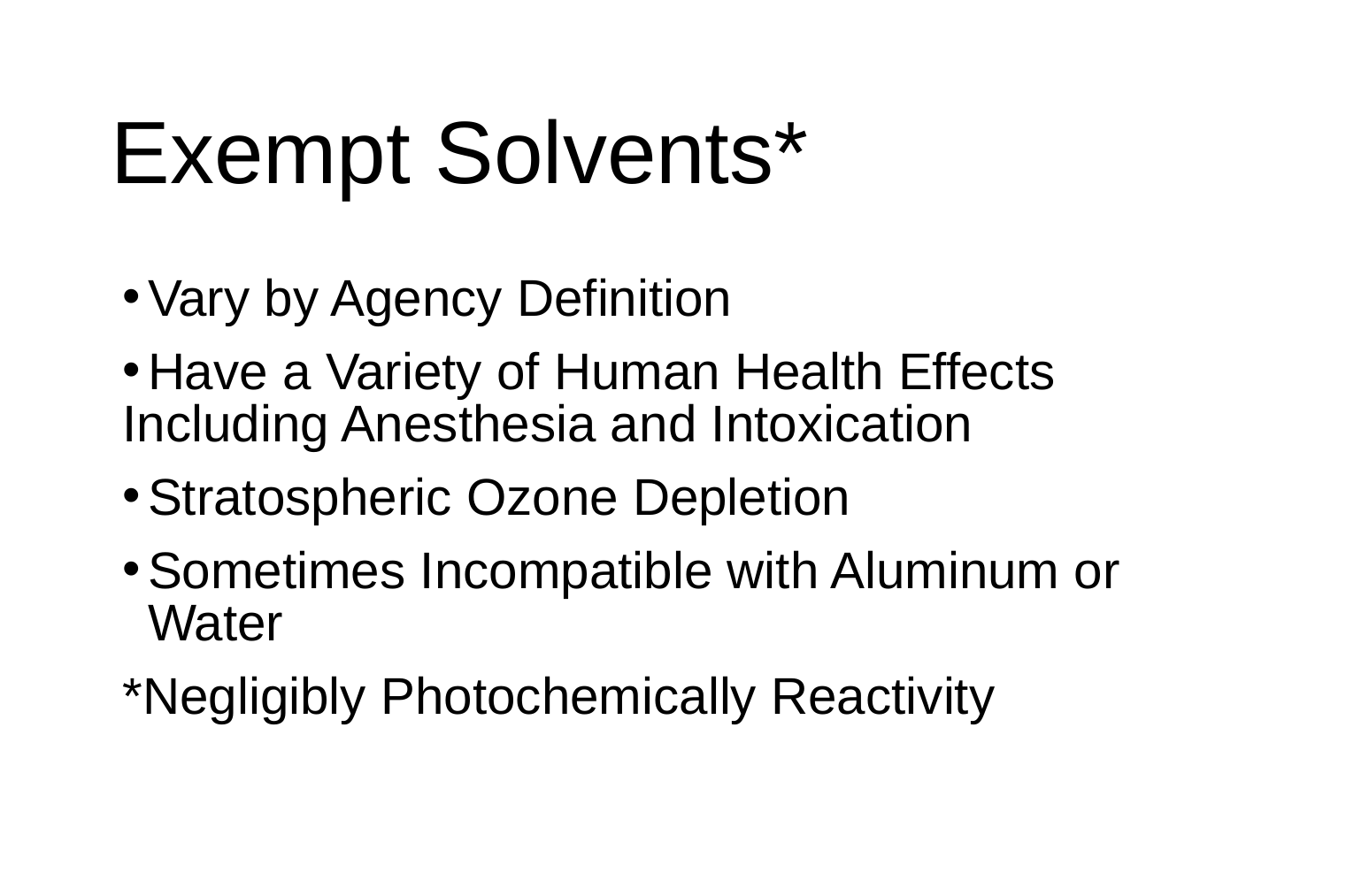

# Exempt Solvents*
Vary by Agency Definition
Have a Variety of Human Health Effects
Including Anesthesia and Intoxication
Stratospheric Ozone Depletion
Sometimes Incompatible with Aluminum or Water
*Negligibly Photochemically Reactivity